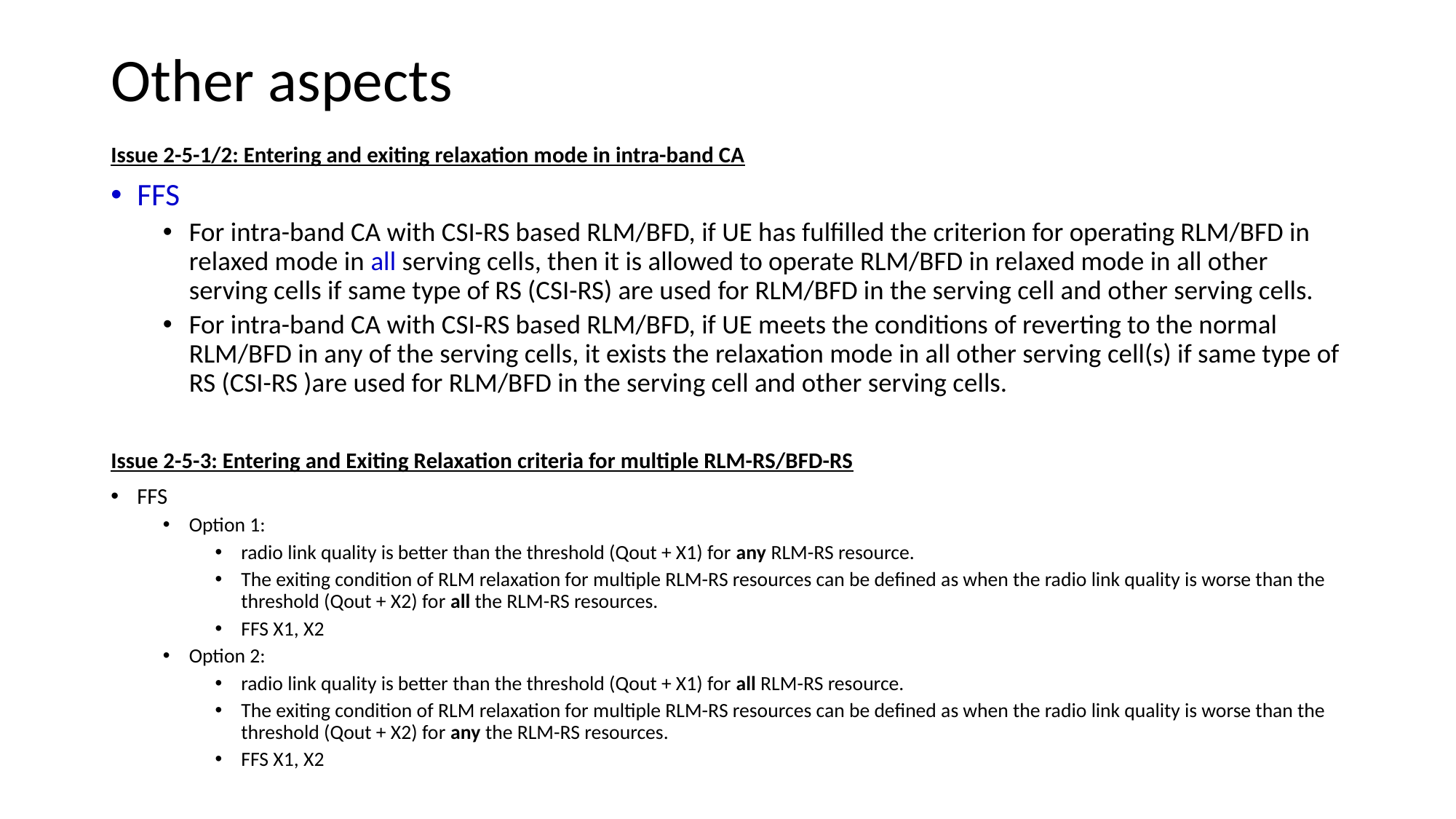

# Other aspects
Issue 2-5-1/2: Entering and exiting relaxation mode in intra-band CA
FFS
For intra-band CA with CSI-RS based RLM/BFD, if UE has fulfilled the criterion for operating RLM/BFD in relaxed mode in all serving cells, then it is allowed to operate RLM/BFD in relaxed mode in all other serving cells if same type of RS (CSI-RS) are used for RLM/BFD in the serving cell and other serving cells.
For intra-band CA with CSI-RS based RLM/BFD, if UE meets the conditions of reverting to the normal RLM/BFD in any of the serving cells, it exists the relaxation mode in all other serving cell(s) if same type of RS (CSI-RS )are used for RLM/BFD in the serving cell and other serving cells.

Issue 2-5-3: Entering and Exiting Relaxation criteria for multiple RLM-RS/BFD-RS
FFS
Option 1:
radio link quality is better than the threshold (Qout + X1) for any RLM-RS resource.
The exiting condition of RLM relaxation for multiple RLM-RS resources can be defined as when the radio link quality is worse than the threshold (Qout + X2) for all the RLM-RS resources.
FFS X1, X2
Option 2:
radio link quality is better than the threshold (Qout + X1) for all RLM-RS resource.
The exiting condition of RLM relaxation for multiple RLM-RS resources can be defined as when the radio link quality is worse than the threshold (Qout + X2) for any the RLM-RS resources.
FFS X1, X2